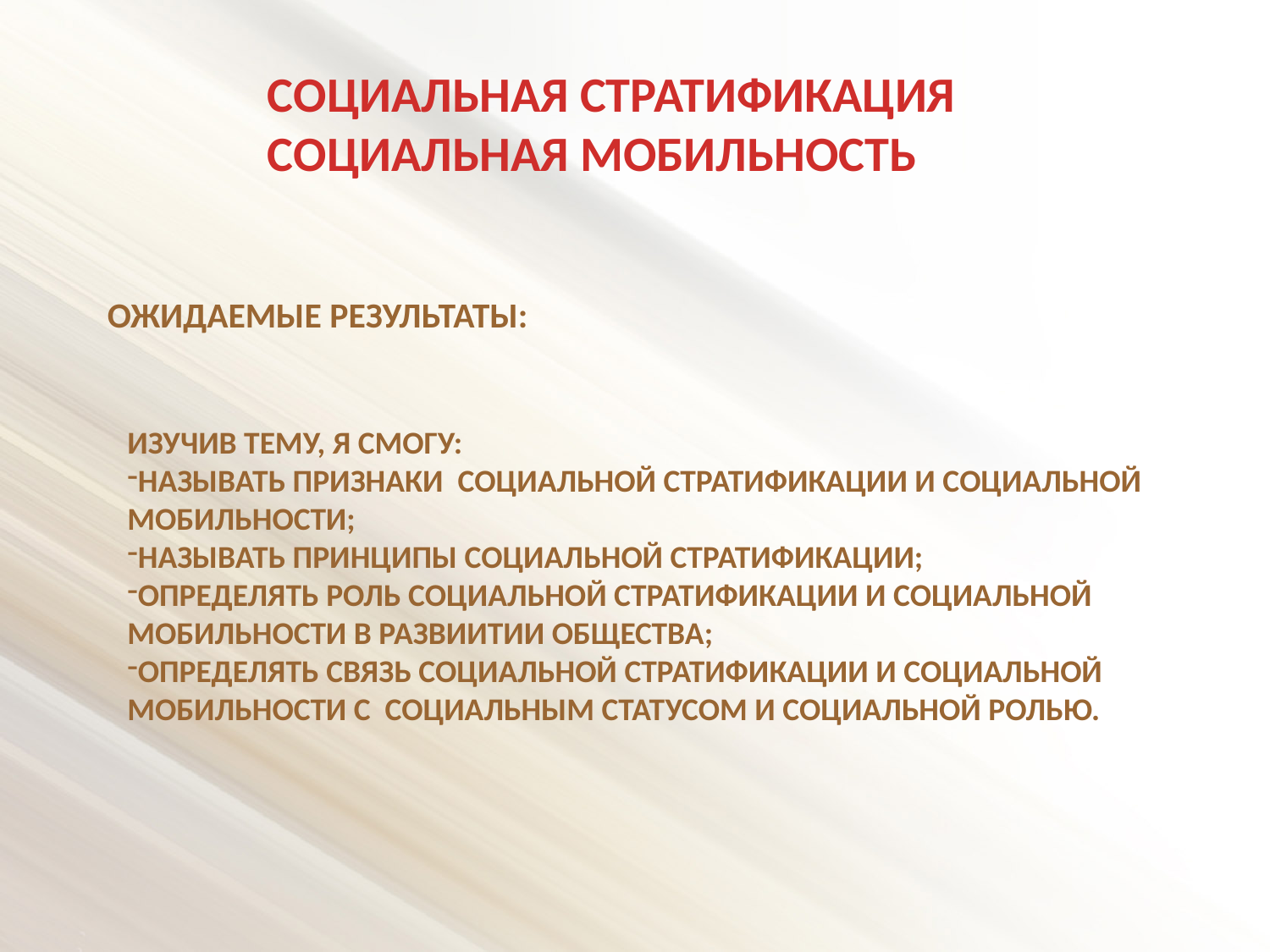

СОЦИАЛЬНАЯ СТРАТИФИКАЦИЯ СОЦИАЛЬНАЯ МОБИЛЬНОСТЬ
ОЖИДАЕМЫЕ РЕЗУЛЬТАТЫ:
ИЗУЧИВ ТЕМУ, Я СМОГУ:
НАЗЫВАТЬ ПРИЗНАКИ  СОЦИАЛЬНОЙ СТРАТИФИКАЦИИ И СОЦИАЛЬНОЙ МОБИЛЬНОСТИ;
НАЗЫВАТЬ ПРИНЦИПЫ СОЦИАЛЬНОЙ СТРАТИФИКАЦИИ;
ОПРЕДЕЛЯТЬ РОЛЬ СОЦИАЛЬНОЙ СТРАТИФИКАЦИИ И СОЦИАЛЬНОЙ МОБИЛЬНОСТИ В РАЗВИИТИИ ОБЩЕСТВА;
ОПРЕДЕЛЯТЬ СВЯЗЬ СОЦИАЛЬНОЙ СТРАТИФИКАЦИИ И СОЦИАЛЬНОЙ МОБИЛЬНОСТИ С  СОЦИАЛЬНЫМ СТАТУСОМ И СОЦИАЛЬНОЙ РОЛЬЮ.